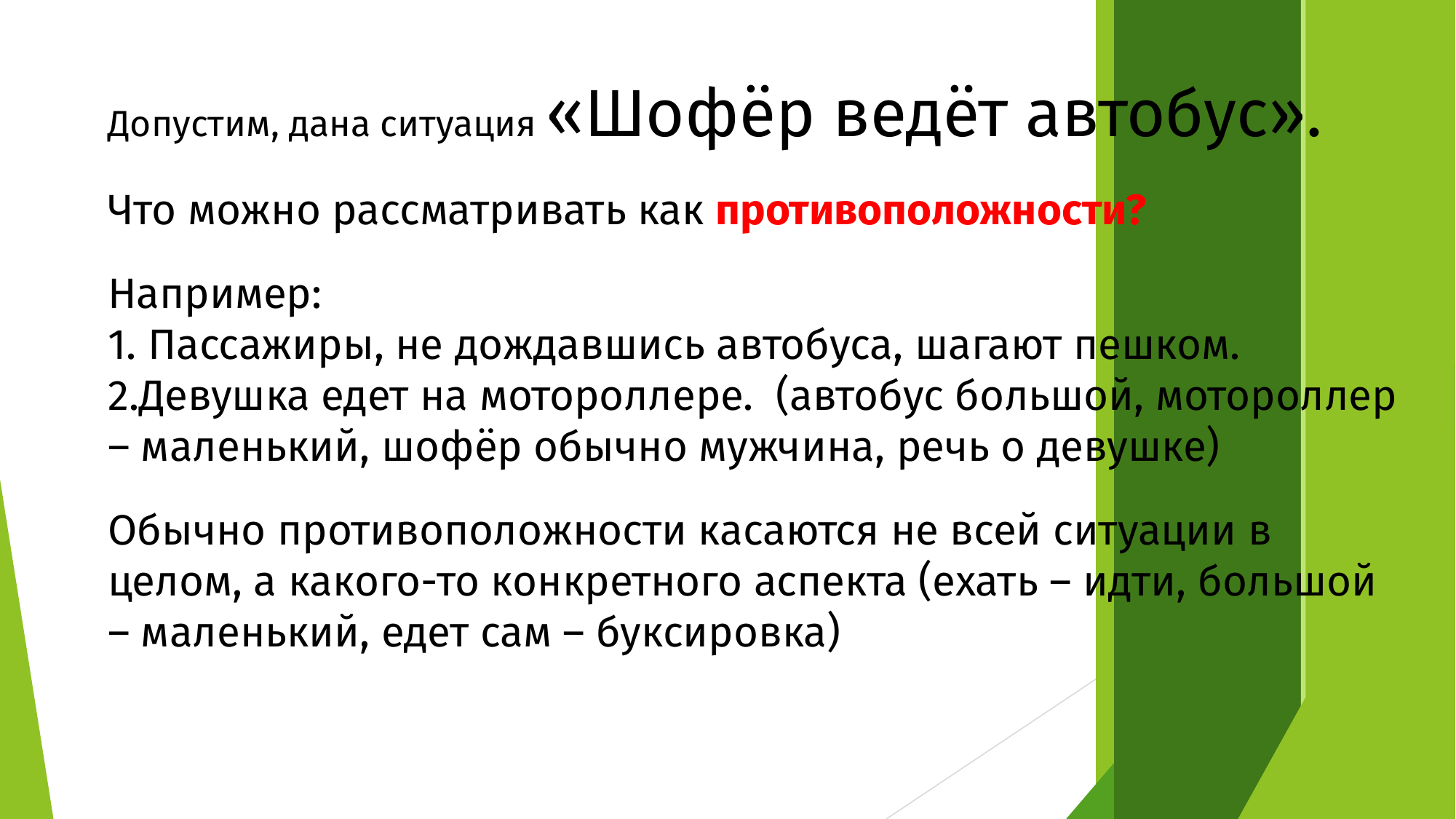

Допустим, дана ситуация «Шофёр ведёт автобус».

Что можно рассматривать как противоположности?

Например:
 Пассажиры, не дождавшись автобуса, шагают пешком.
Девушка едет на мотороллере.  (автобус большой, мотороллер – маленький, шофёр обычно мужчина, речь о девушке)

Обычно противоположности касаются не всей ситуации в целом, а какого-то конкретного аспекта (ехать – идти, большой – маленький, едет сам – буксировка)